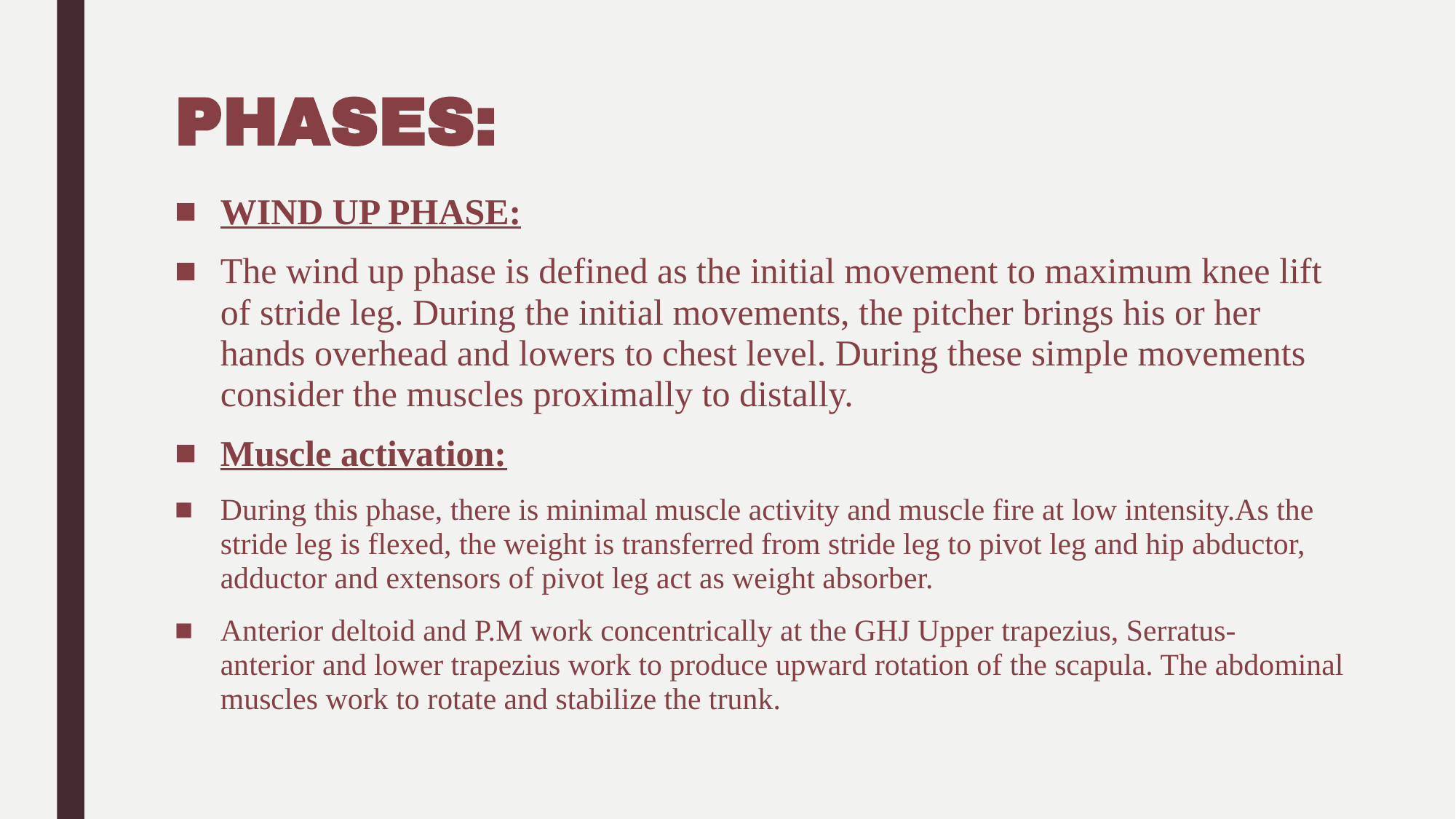

# PHASES:
WIND UP PHASE:
The wind up phase is defined as the initial movement to maximum knee lift of stride leg. During the initial movements, the pitcher brings his or her hands overhead and lowers to chest level. During these simple movements consider the muscles proximally to distally.
Muscle activation:
During this phase, there is minimal muscle activity and muscle fire at low intensity.As the stride leg is flexed, the weight is transferred from stride leg to pivot leg and hip abductor, adductor and extensors of pivot leg act as weight absorber.
Anterior deltoid and P.M work concentrically at the GHJ Upper trapezius, Serratus-anterior and lower trapezius work to produce upward rotation of the scapula. The abdominal muscles work to rotate and stabilize the trunk.